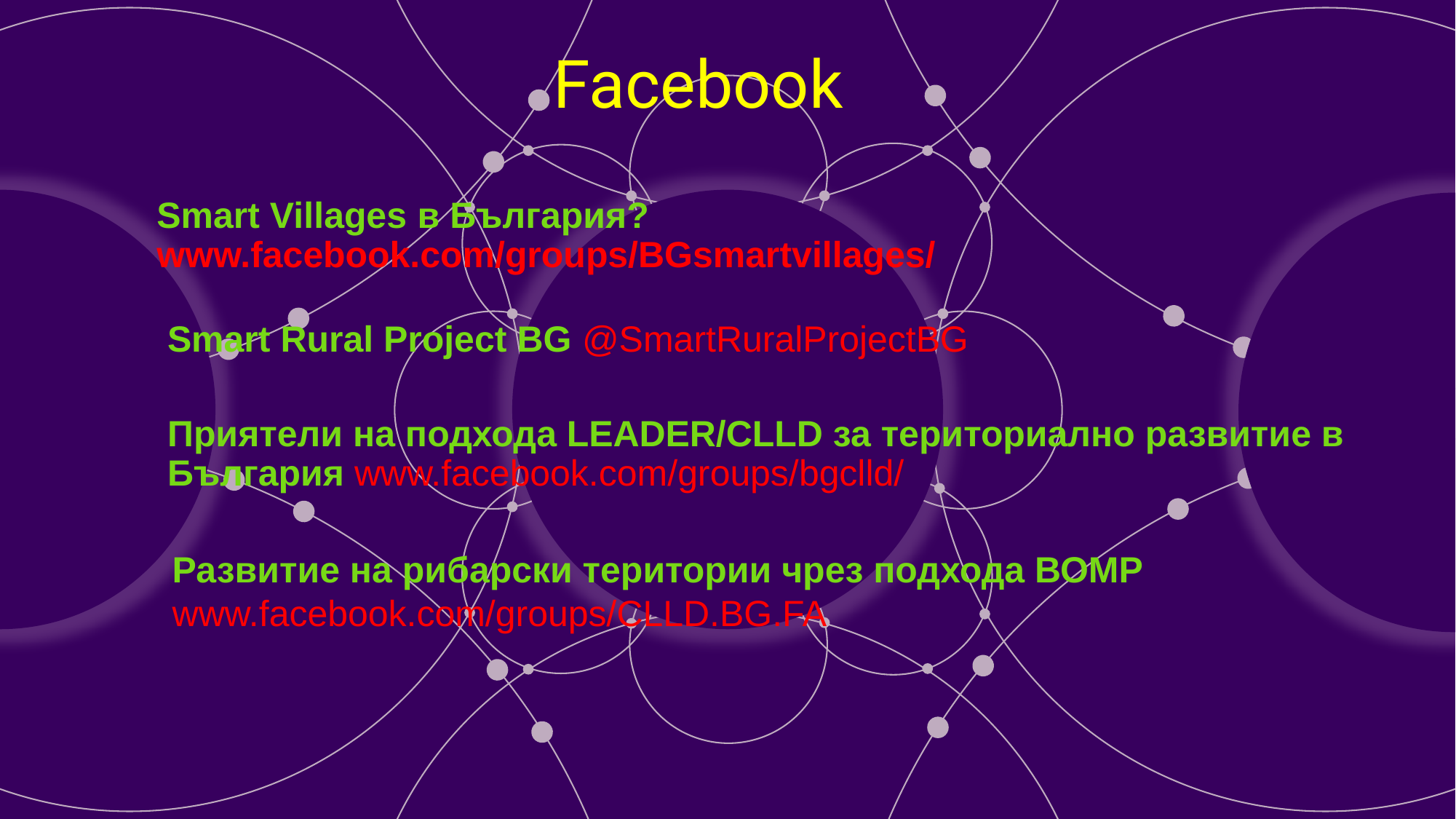

# Facebook
Smart Villages в България? www.facebook.com/groups/BGsmartvillages/
Smart Rural Project BG @SmartRuralProjectBG
Приятели на подхода LEADER/CLLD за териториално развитие в България www.facebook.com/groups/bgclld/
Развитие на рибарски територии чрез подхода ВОМР www.facebook.com/groups/CLLD.BG.FA